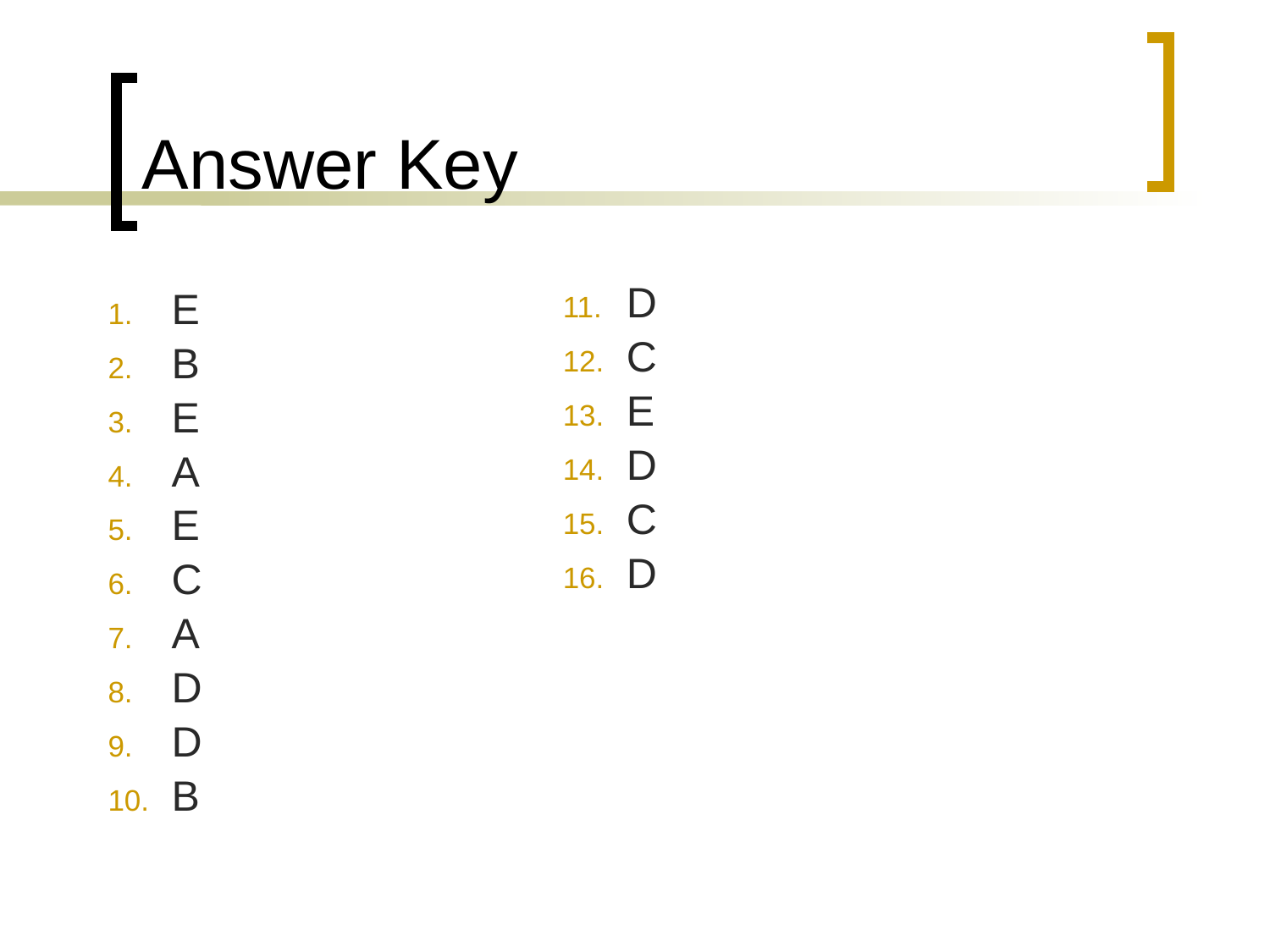

# Answer Key

E
B
E
A
E
C
A
D
D
B

D
C
E
D
C
D